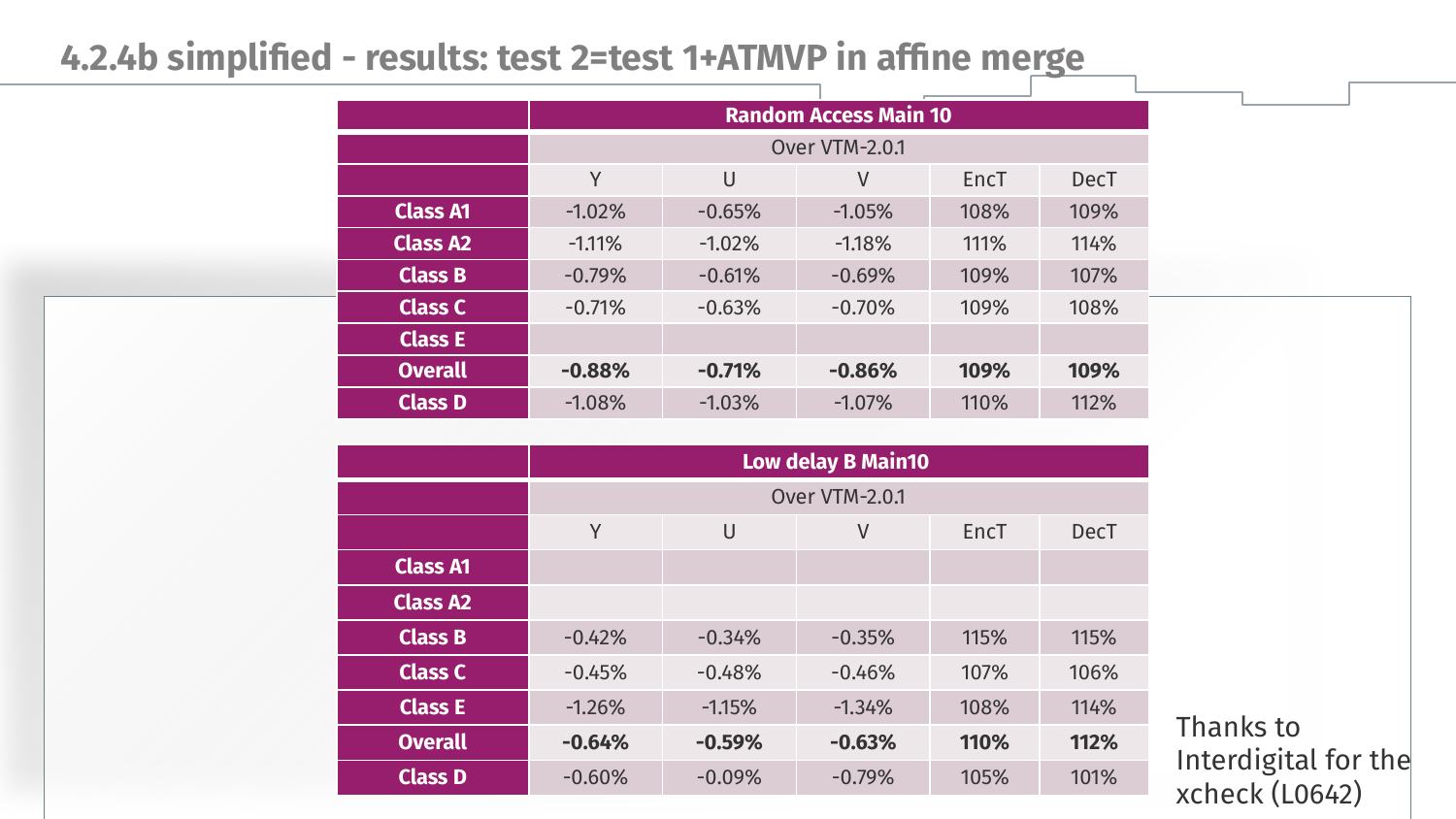

# 4.2.4b simplified - results: test 2=test 1+ATMVP in affine merge
|  | Random Access Main 10 |  |  |  |  |
| --- | --- | --- | --- | --- | --- |
|  | Over VTM-2.0.1 |  |  |  |  |
|  | Y | U | V | EncT | DecT |
| Class A1 | -1.02% | -0.65% | -1.05% | 108% | 109% |
| Class A2 | -1.11% | -1.02% | -1.18% | 111% | 114% |
| Class B | -0.79% | -0.61% | -0.69% | 109% | 107% |
| Class C | -0.71% | -0.63% | -0.70% | 109% | 108% |
| Class E |  |  |  |  |  |
| Overall | -0.88% | -0.71% | -0.86% | 109% | 109% |
| Class D | -1.08% | -1.03% | -1.07% | 110% | 112% |

|  | Low delay B Main10 |  |  |  |  |
| --- | --- | --- | --- | --- | --- |
|  | Over VTM-2.0.1 |  |  |  |  |
|  | Y | U | V | EncT | DecT |
| Class A1 |  |  |  |  |  |
| Class A2 |  |  |  |  |  |
| Class B | -0.42% | -0.34% | -0.35% | 115% | 115% |
| Class C | -0.45% | -0.48% | -0.46% | 107% | 106% |
| Class E | -1.26% | -1.15% | -1.34% | 108% | 114% |
| Overall | -0.64% | -0.59% | -0.63% | 110% | 112% |
| Class D | -0.60% | -0.09% | -0.79% | 105% | 101% |
Thanks to Interdigital for the xcheck (L0642)